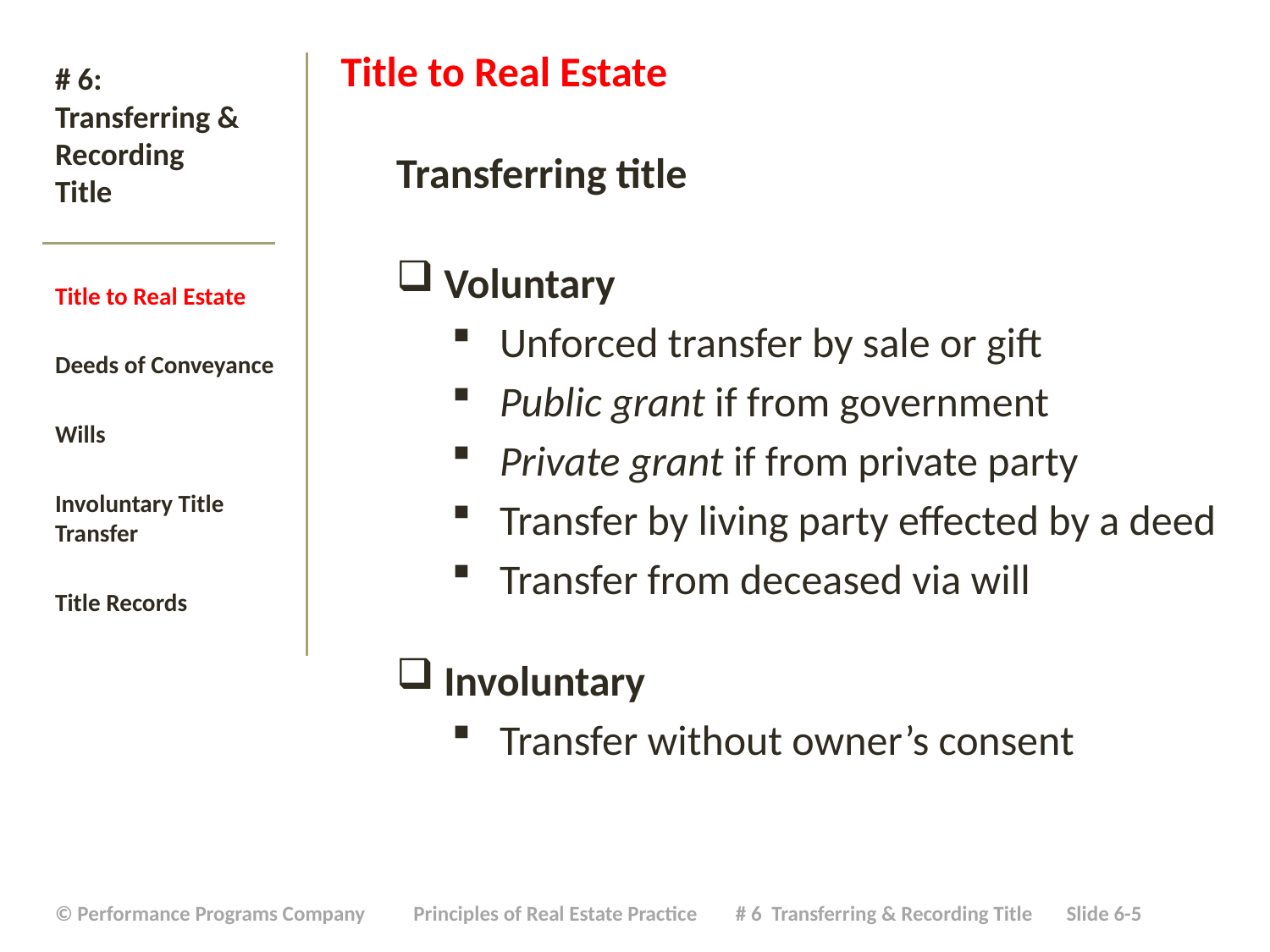

Title to Real Estate

Transferring title

Voluntary
Unforced transfer by sale or gift
Public grant if from government
Private grant if from private party
Transfer by living party effected by a deed
Transfer from deceased via will
Involuntary
Transfer without owner’s consent
# # 6: Transferring & Recording Title

Title to Real Estate

Deeds of Conveyance

Wills

Involuntary Title Transfer

Title Records

| © Performance Programs Company Principles of Real Estate Practice # 6 Transferring & Recording Title Slide 6-5 |
| --- |